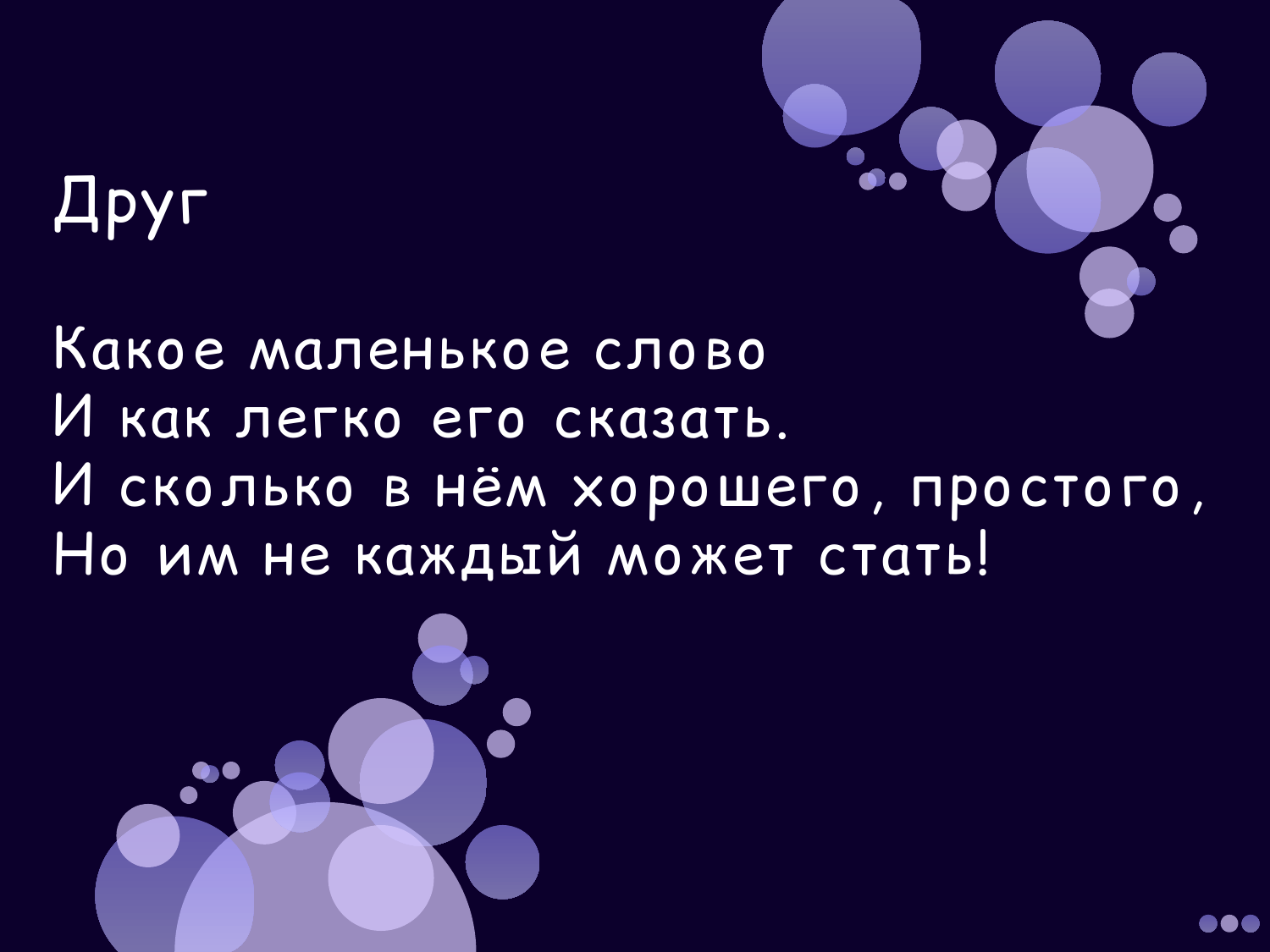

# Друг Какое маленькое слово И как легко его сказать. И сколько в нём хорошего, простого, Но им не каждый может стать!